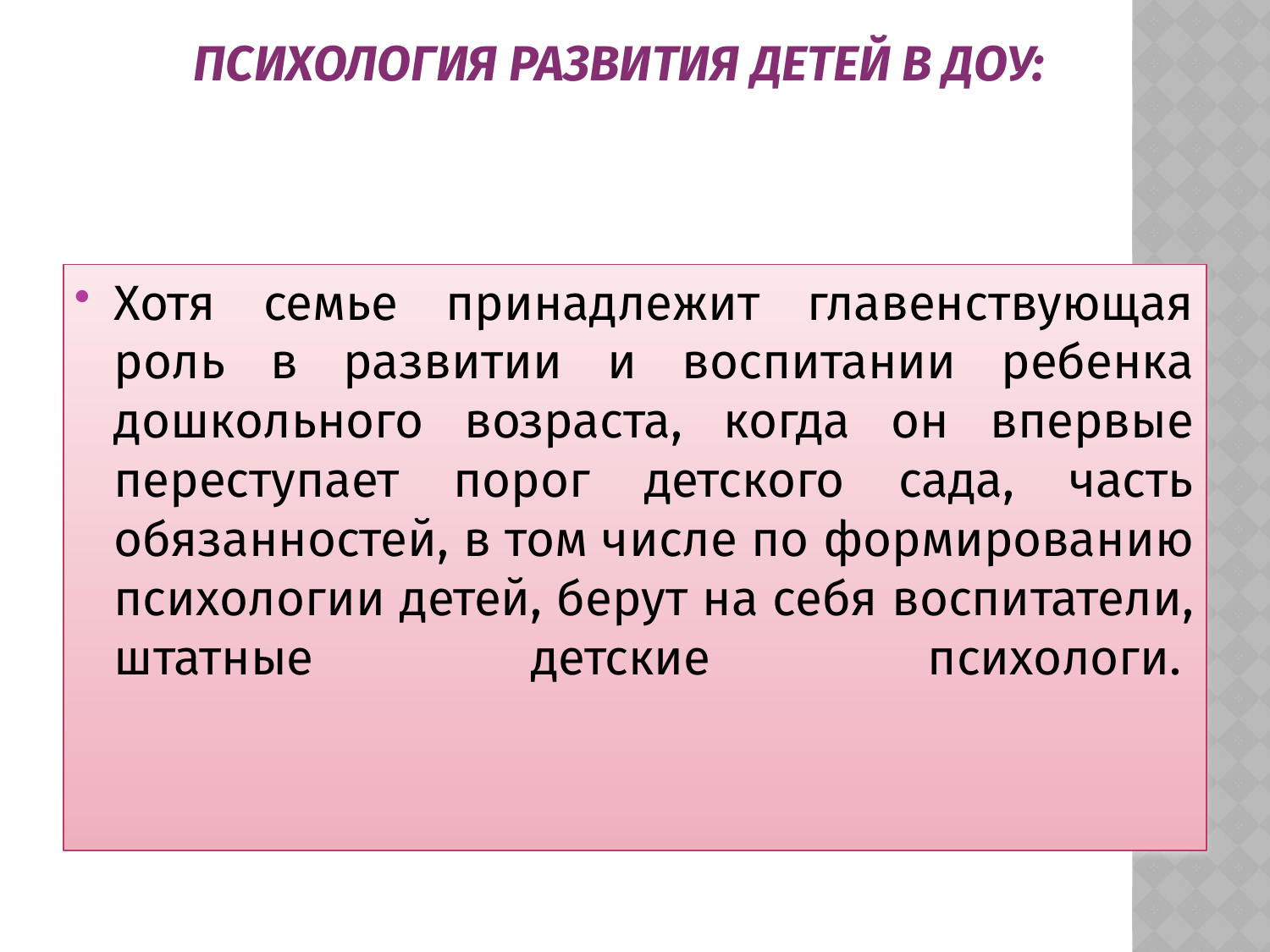

# психология развития детей в ДОУ:
Хотя семье принадлежит главенствующая роль в развитии и воспитании ребенка дошкольного возраста, когда он впервые переступает порог детского сада, часть обязанностей, в том числе по формированию психологии детей, берут на себя воспитатели, штатные детские психологи.